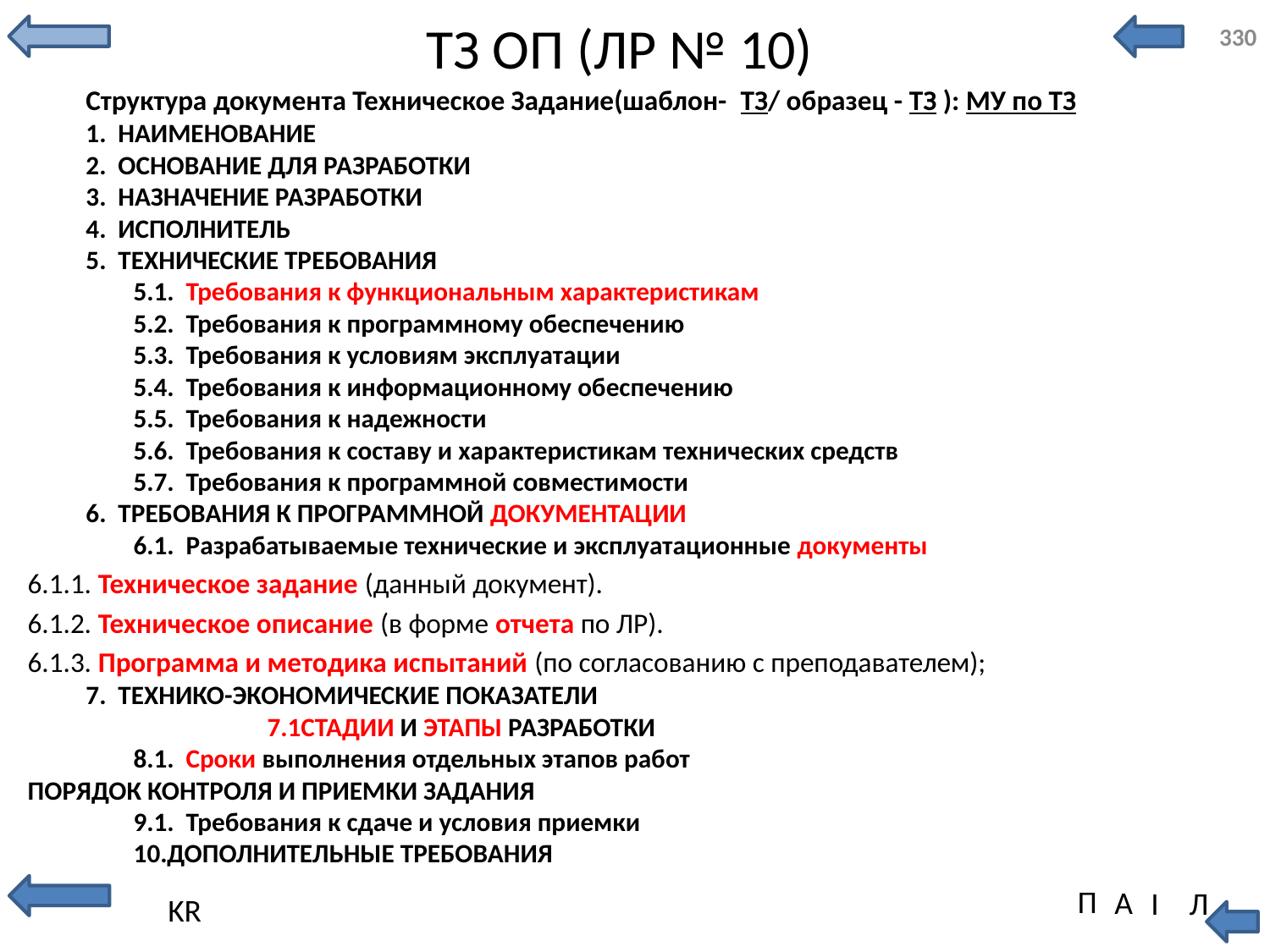

# ТЗ ОП (ЛР № 10)
Структура документа Техническое Задание(шаблон-  ТЗ/ образец - ТЗ ): МУ по ТЗ
1.  НАИМЕНОВАНИЕ
2.  ОСНОВАНИЕ ДЛЯ РАЗРАБОТКИ
3.  НАЗНАЧЕНИЕ РАЗРАБОТКИ
4.  ИСПОЛНИТЕЛЬ
5.  ТЕХНИЧЕСКИЕ ТРЕБОВАНИЯ
5.1.  Требования к функциональным характеристикам
5.2.  Требования к программному обеспечению
5.3.  Требования к условиям эксплуатации
5.4.  Требования к информационному обеспечению
5.5.  Требования к надежности
5.6.  Требования к составу и характеристикам технических средств
5.7.  Требования к программной совместимости
6.  ТРЕБОВАНИЯ К ПРОГРАММНОЙ ДОКУМЕНТАЦИИ
6.1.  Разрабатываемые технические и эксплуатационные документы
6.1.1. Техническое задание (данный документ).
6.1.2. Техническое описание (в форме отчета по ЛР).
6.1.3. Программа и методика испытаний (по согласованию с преподавателем);
7.  ТЕХНИКО-ЭКОНОМИЧЕСКИЕ ПОКАЗАТЕЛИ
	                   7.1СТАДИИ И ЭТАПЫ РАЗРАБОТКИ
8.1.  Сроки выполнения отдельных этапов работ
ПОРЯДОК КОНТРОЛЯ И ПРИЕМКИ ЗАДАНИЯ
9.1.  Требования к сдаче и условия приемки
ДОПОЛНИТЕЛЬНЫЕ ТРЕБОВАНИЯ